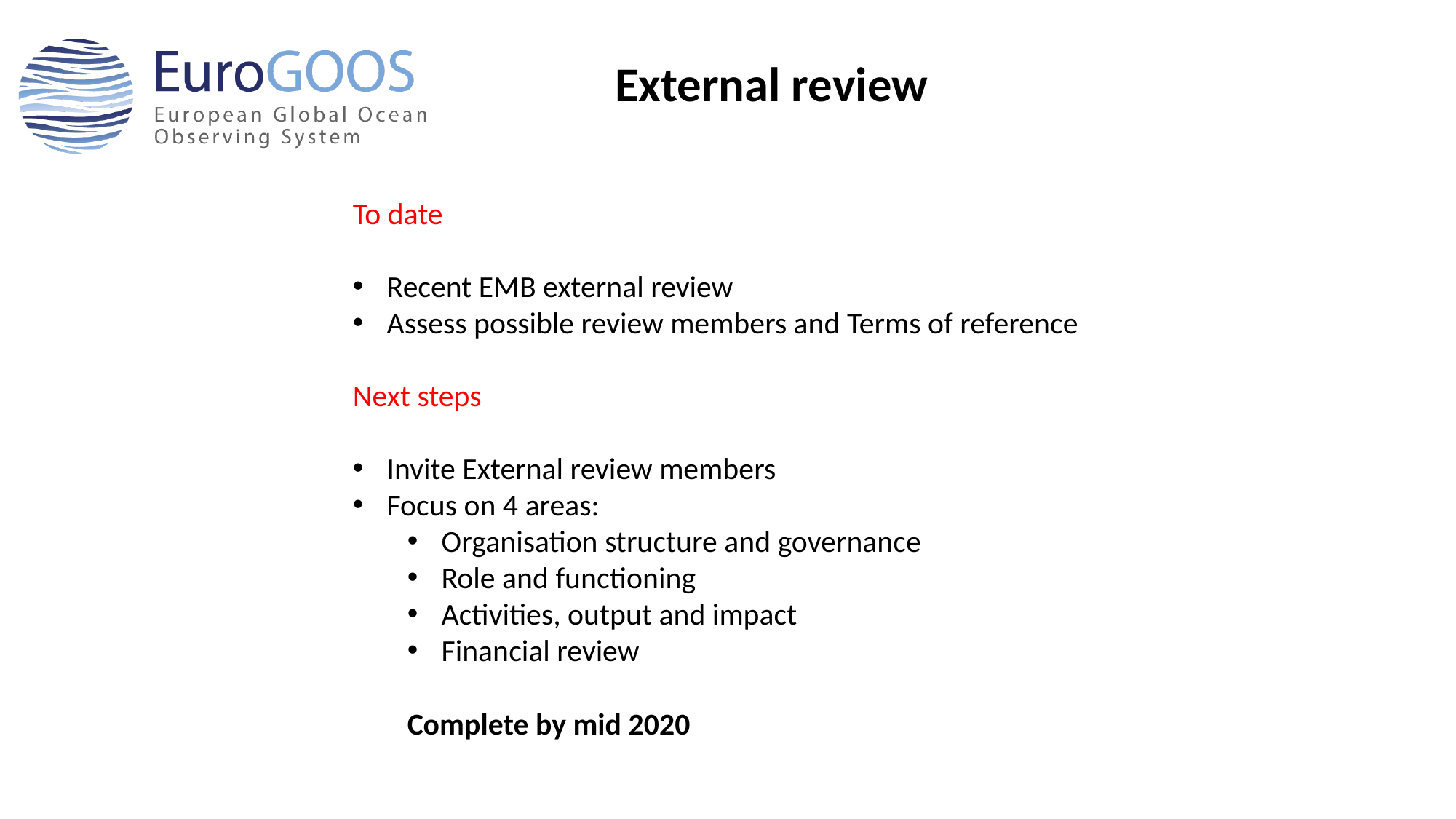

External review
To date

Recent EMB external review
Assess possible review members and Terms of reference

Next steps

Invite External review members
Focus on 4 areas:
Organisation structure and governance
Role and functioning
Activities, output and impact
Financial review

Complete by mid 2020